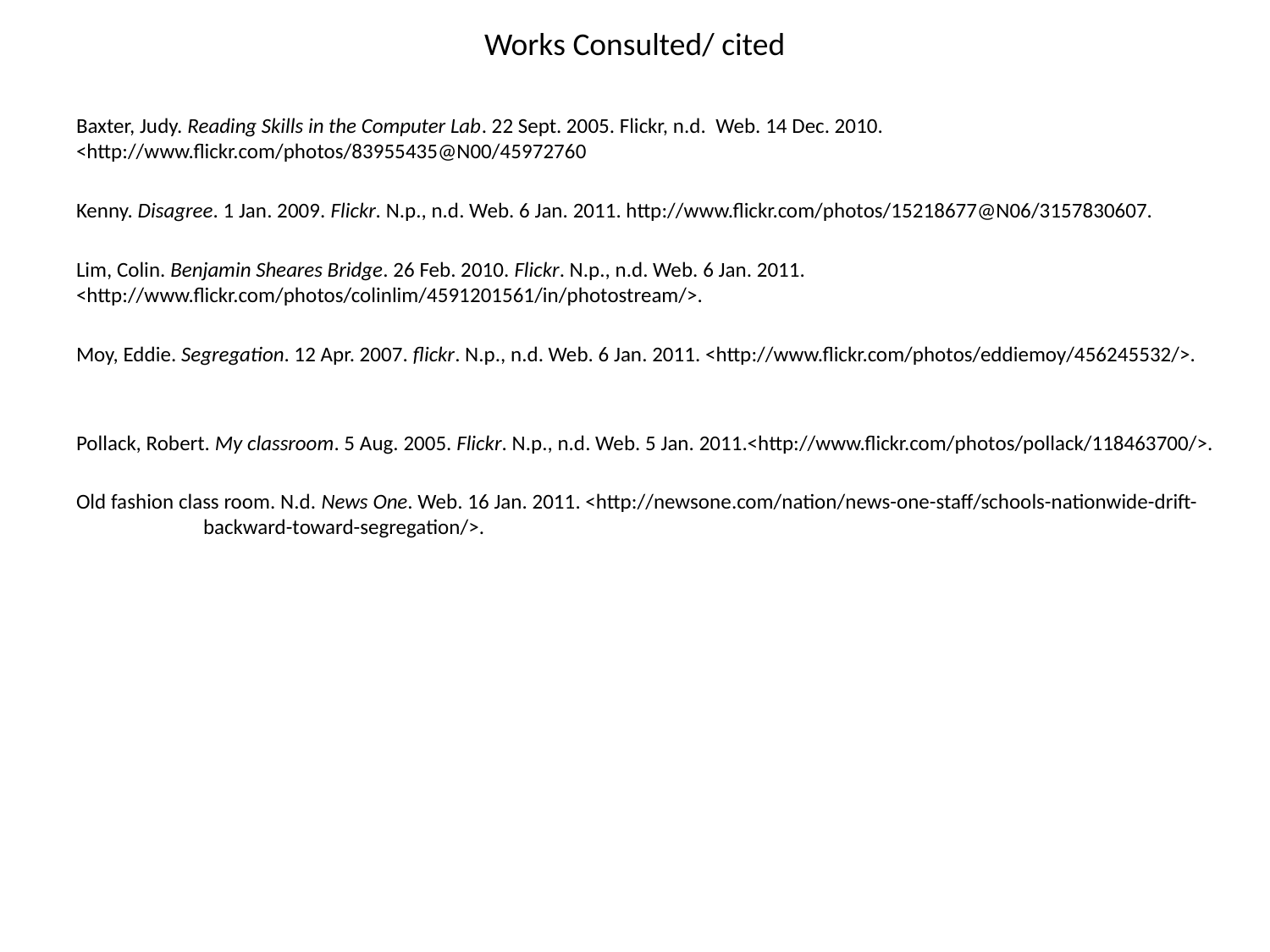

# Works Consulted/ cited
Baxter, Judy. Reading Skills in the Computer Lab. 22 Sept. 2005. Flickr, n.d.  Web. 14 Dec. 2010. 	<http://www.flickr.com/photos/83955435@N00/45972760

Kenny. Disagree. 1 Jan. 2009. Flickr. N.p., n.d. Web. 6 Jan. 2011. http://www.flickr.com/photos/15218677@N06/3157830607.

Lim, Colin. Benjamin Sheares Bridge. 26 Feb. 2010. Flickr. N.p., n.d. Web. 6 Jan. 2011. 	<http://www.flickr.com/photos/colinlim/4591201561/in/photostream/>.

Moy, Eddie. Segregation. 12 Apr. 2007. flickr. N.p., n.d. Web. 6 Jan. 2011. <http://www.flickr.com/photos/eddiemoy/456245532/>.

Pollack, Robert. My classroom. 5 Aug. 2005. Flickr. N.p., n.d. Web. 5 Jan. 2011.<http://www.flickr.com/photos/pollack/118463700/>.

Old fashion class room. N.d. News One. Web. 16 Jan. 2011. <http://newsone.com/nation/news-one-staff/schools-nationwide-drift-	backward-toward-segregation/>.